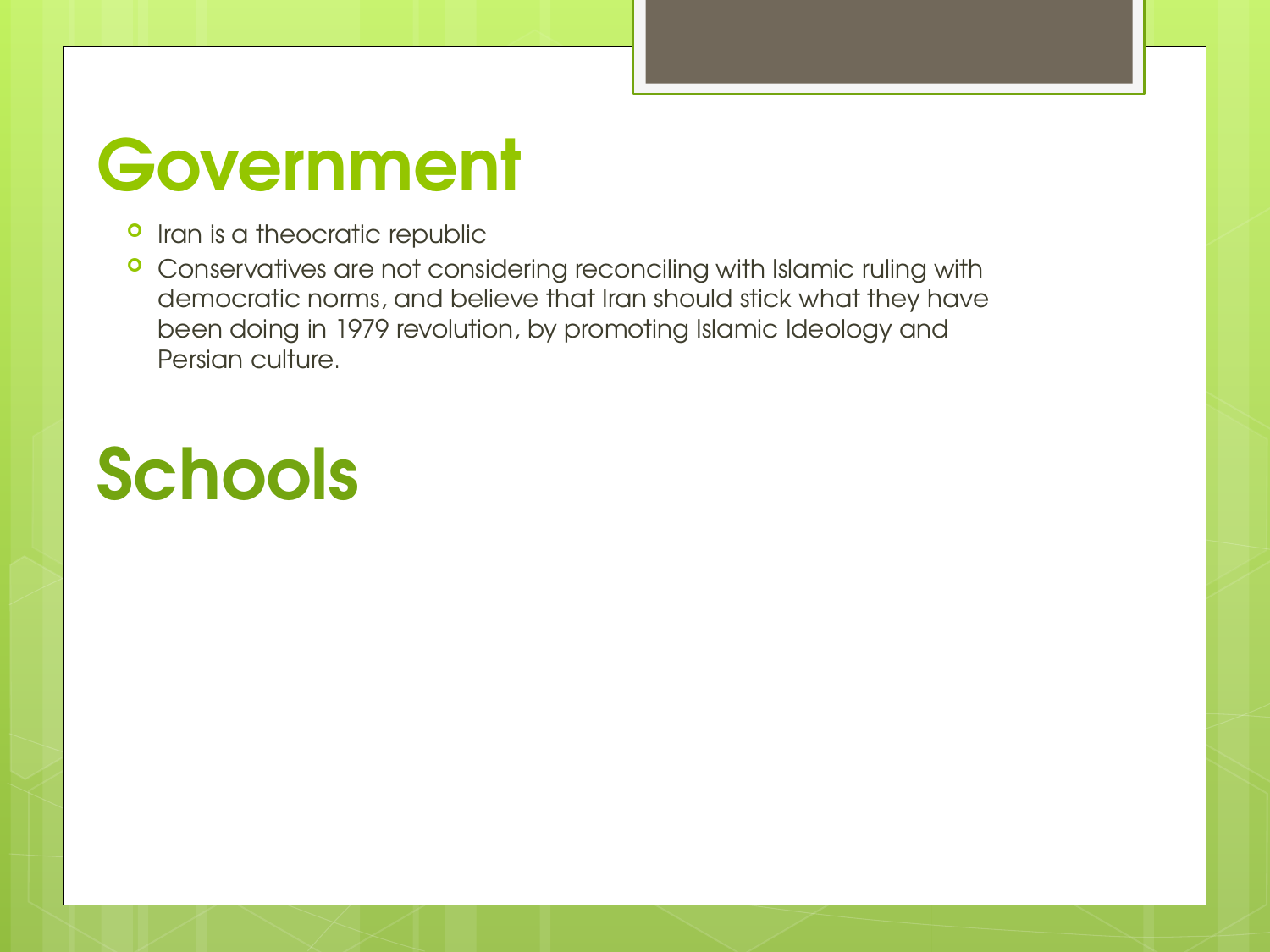

# Government
Iran is a theocratic republic
Conservatives are not considering reconciling with Islamic ruling with democratic norms, and believe that Iran should stick what they have been doing in 1979 revolution, by promoting Islamic Ideology and Persian culture.
Schools